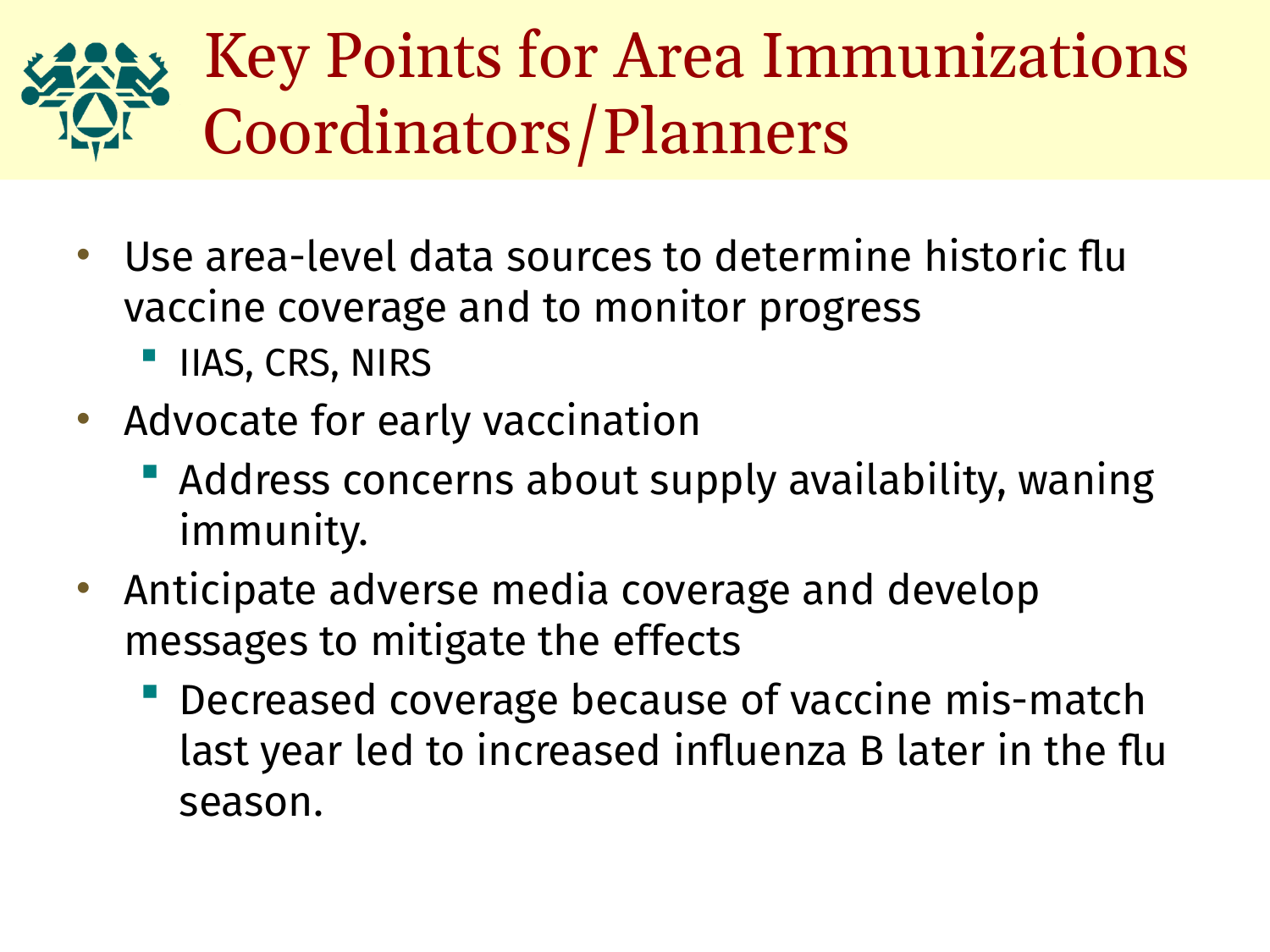

# Key Points for Area Immunizations Coordinators/Planners
Use area-level data sources to determine historic flu vaccine coverage and to monitor progress
IIAS, CRS, NIRS
Advocate for early vaccination
Address concerns about supply availability, waning immunity.
Anticipate adverse media coverage and develop messages to mitigate the effects
Decreased coverage because of vaccine mis-match last year led to increased influenza B later in the flu season.